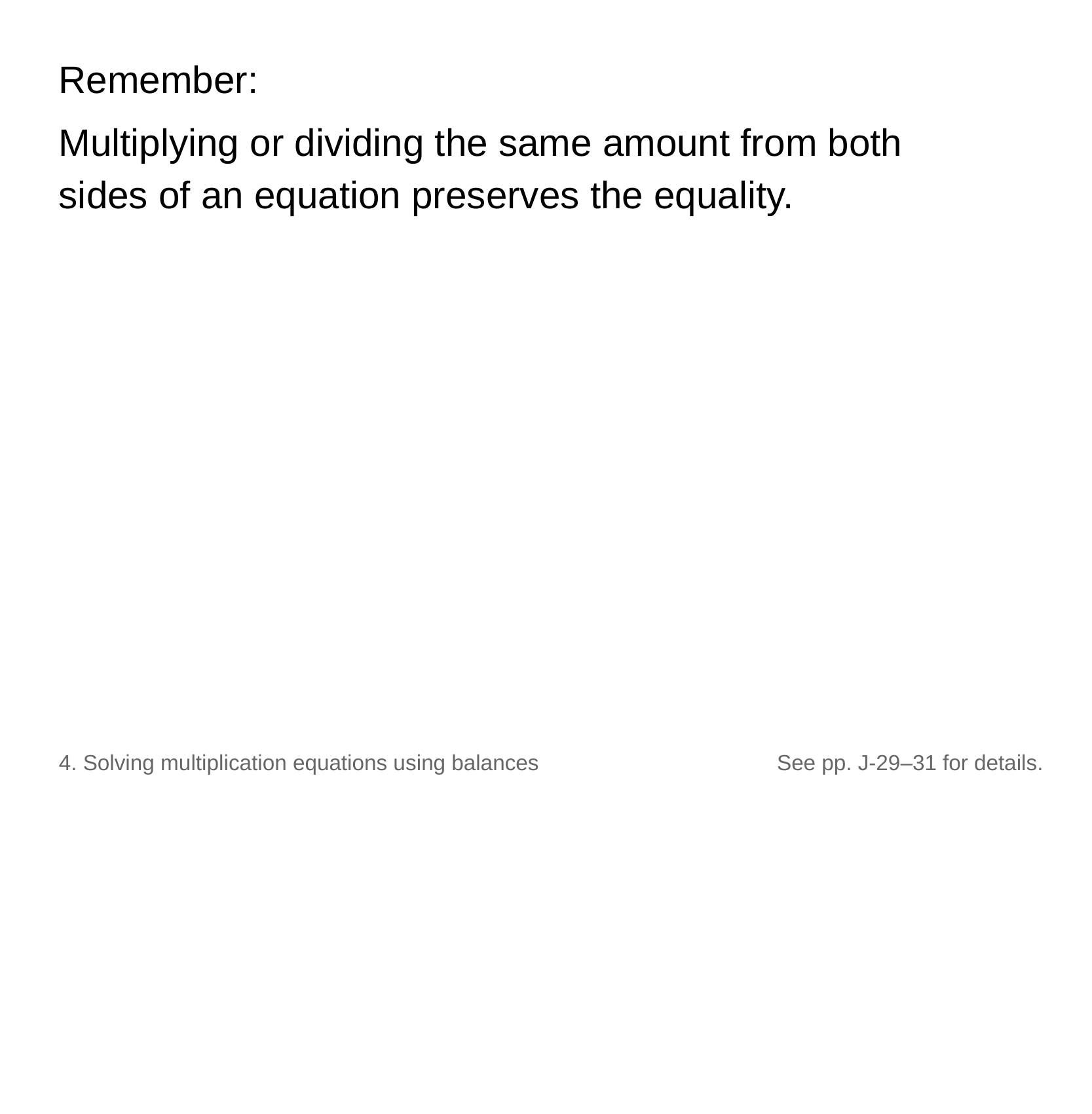

Remember:
Multiplying or dividing the same amount from both sides of an equation preserves the equality.
4. Solving multiplication equations using balances
See pp. J-29–31 for details.